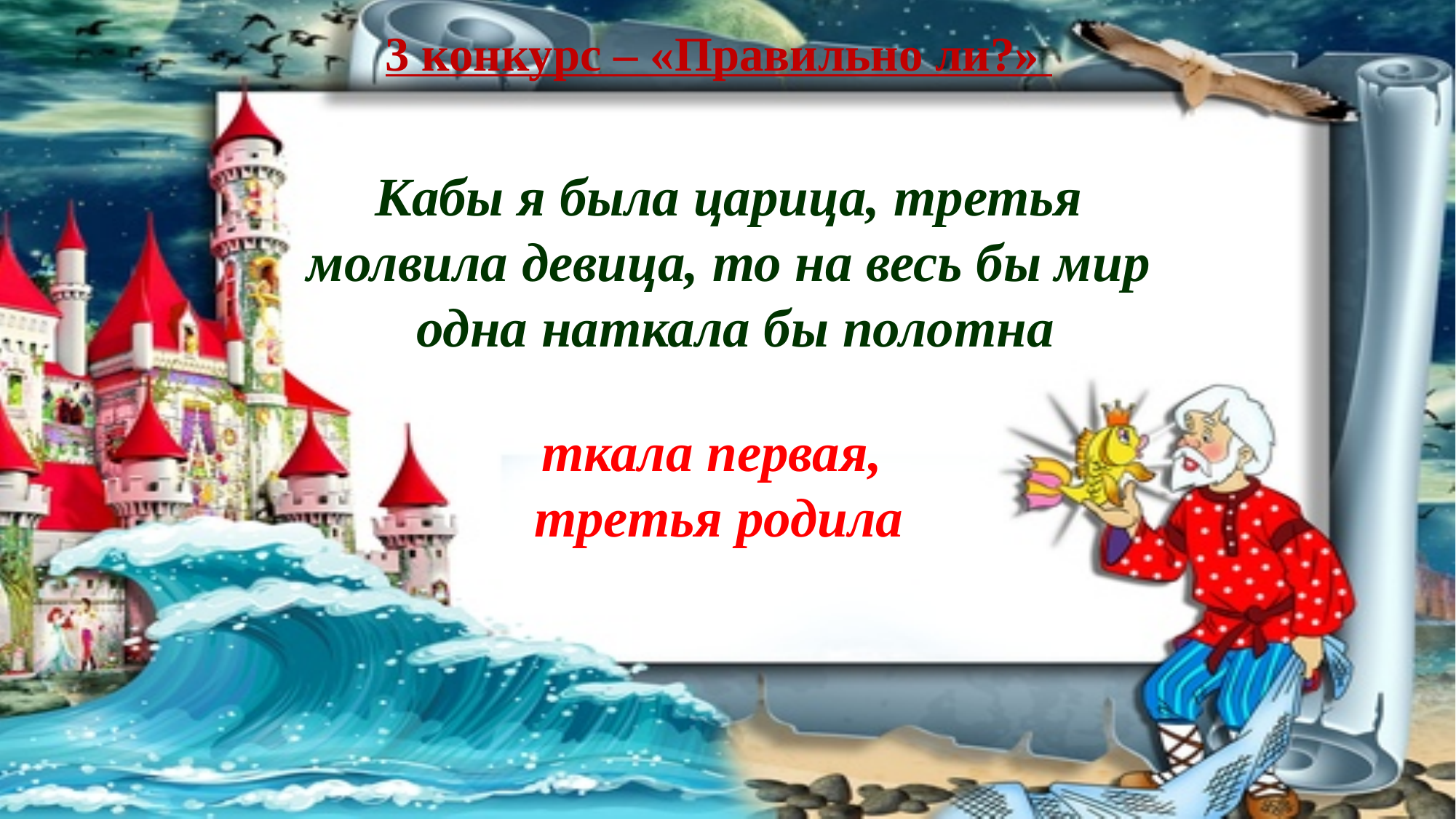

3 конкурс – «Правильно ли?»
Кабы я была царица, третья
молвила девица, то на весь бы мир
одна наткала бы полотна
ткала первая,
третья родила